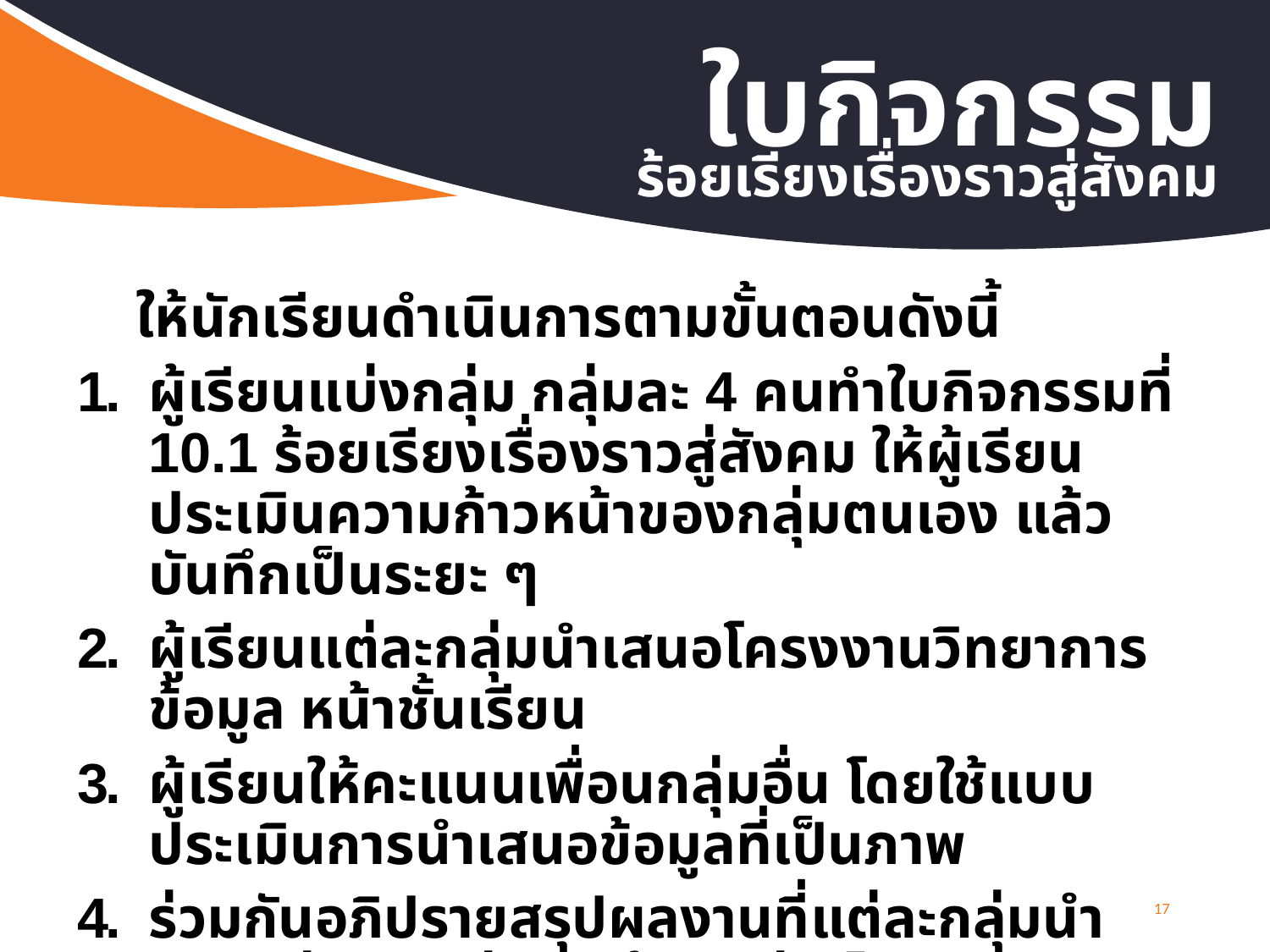

# ใบกิจกรรม
ร้อยเรียงเรื่องราวสู่สังคม
    ให้นักเรียนดำเนินการตามขั้นตอนดังนี้
ผู้เรียนแบ่งกลุ่ม กลุ่มละ 4 คนทำใบกิจกรรมที่ 10.1 ร้อยเรียงเรื่องราวสู่สังคม ให้ผู้เรียนประเมินความก้าวหน้าของกลุ่มตนเอง แล้วบันทึกเป็นระยะ ๆ
ผู้เรียนแต่ละกลุ่มนำเสนอโครงงานวิทยาการข้อมูล หน้าชั้นเรียน
ผู้เรียนให้คะแนนเพื่อนกลุ่มอื่น โดยใช้แบบประเมินการนำเสนอข้อมูลที่เป็นภาพ
ร่วมกันอภิปรายสรุปผลงานที่แต่ละกลุ่มนำเสนอ ว่ามีจุดเด่น จุดด้อยอย่างไร
17